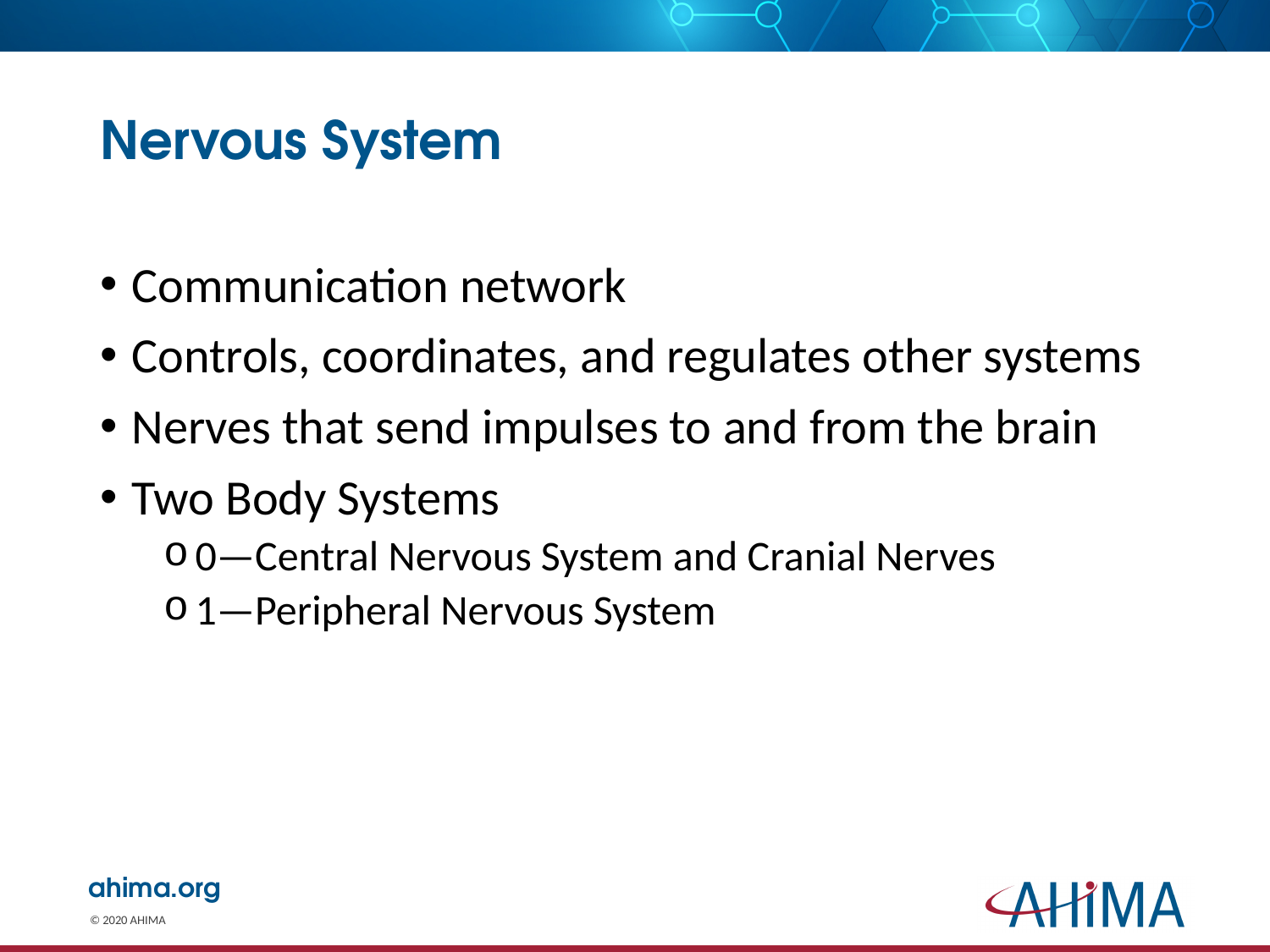

# Nervous System
Communication network
Controls, coordinates, and regulates other systems
Nerves that send impulses to and from the brain
Two Body Systems
0—Central Nervous System and Cranial Nerves
1—Peripheral Nervous System